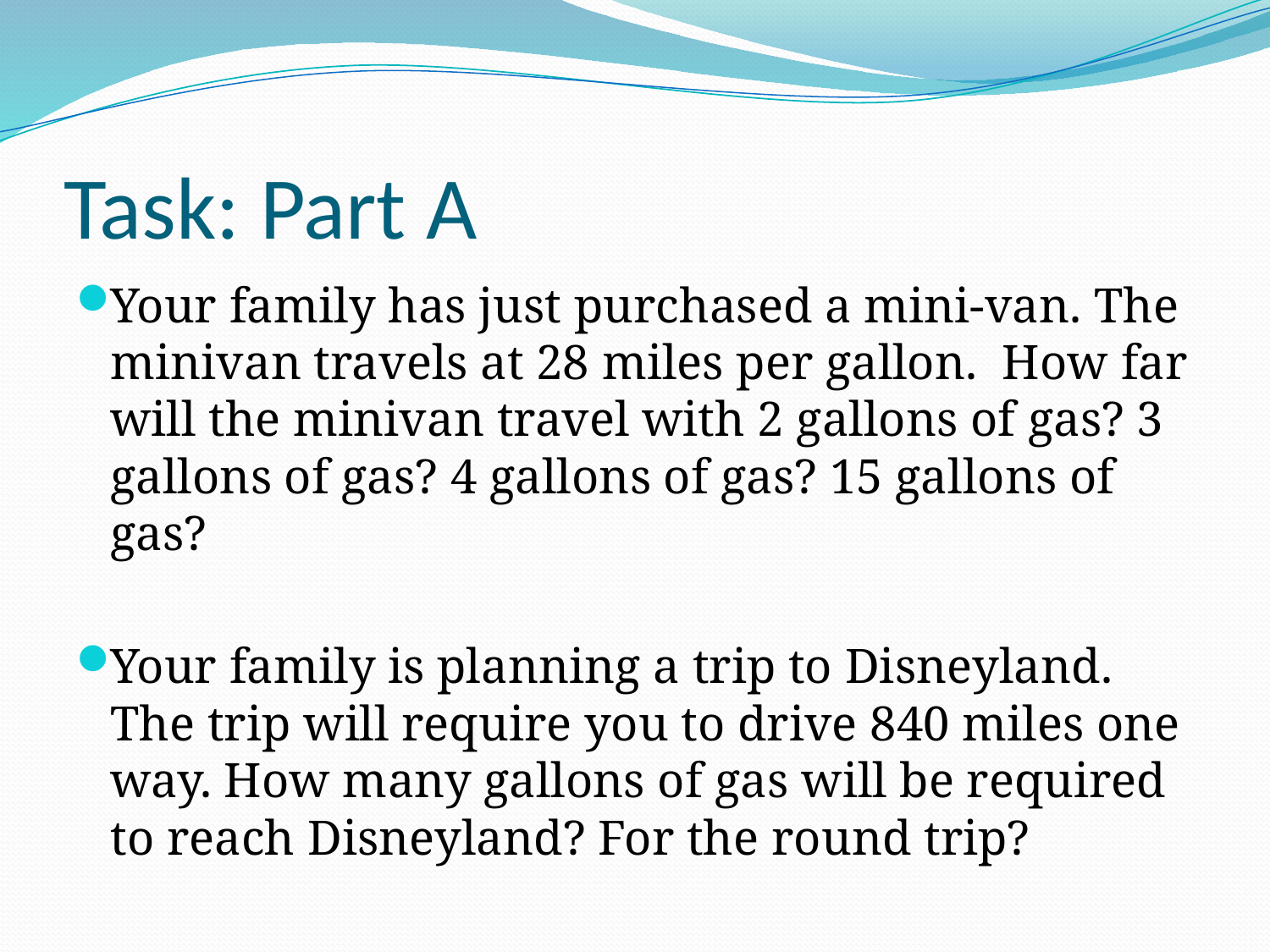

# Task: Part A
Your family has just purchased a mini-van. The minivan travels at 28 miles per gallon.  How far will the minivan travel with 2 gallons of gas? 3 gallons of gas? 4 gallons of gas? 15 gallons of gas?

Your family is planning a trip to Disneyland. The trip will require you to drive 840 miles one way. How many gallons of gas will be required to reach Disneyland? For the round trip?